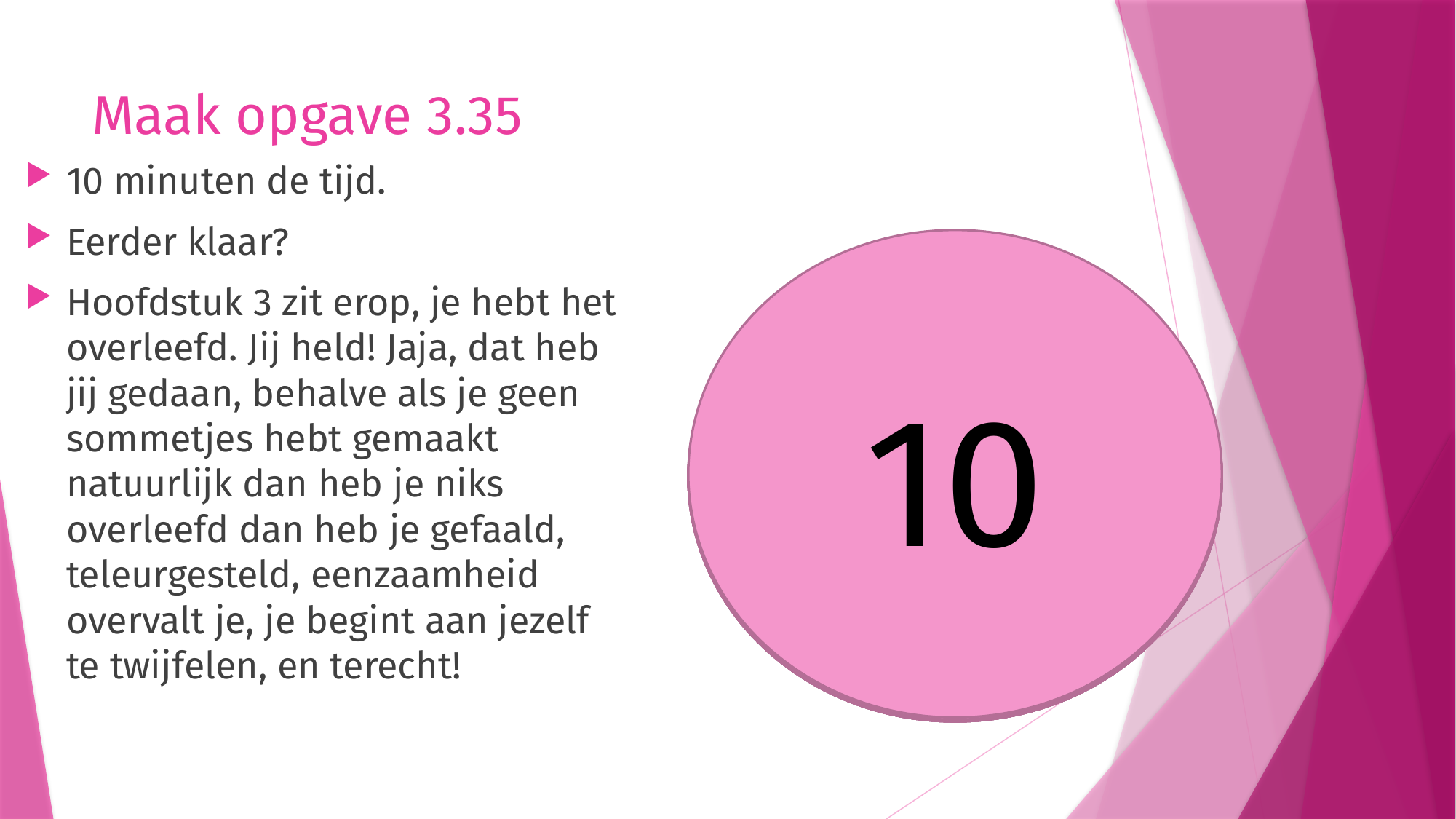

# Maak opgave 3.35
10 minuten de tijd.
Eerder klaar?
Hoofdstuk 3 zit erop, je hebt het overleefd. Jij held! Jaja, dat heb jij gedaan, behalve als je geen sommetjes hebt gemaakt natuurlijk dan heb je niks overleefd dan heb je gefaald, teleurgesteld, eenzaamheid overvalt je, je begint aan jezelf te twijfelen, en terecht!

10
9
8
5
6
7
4
3
1
2